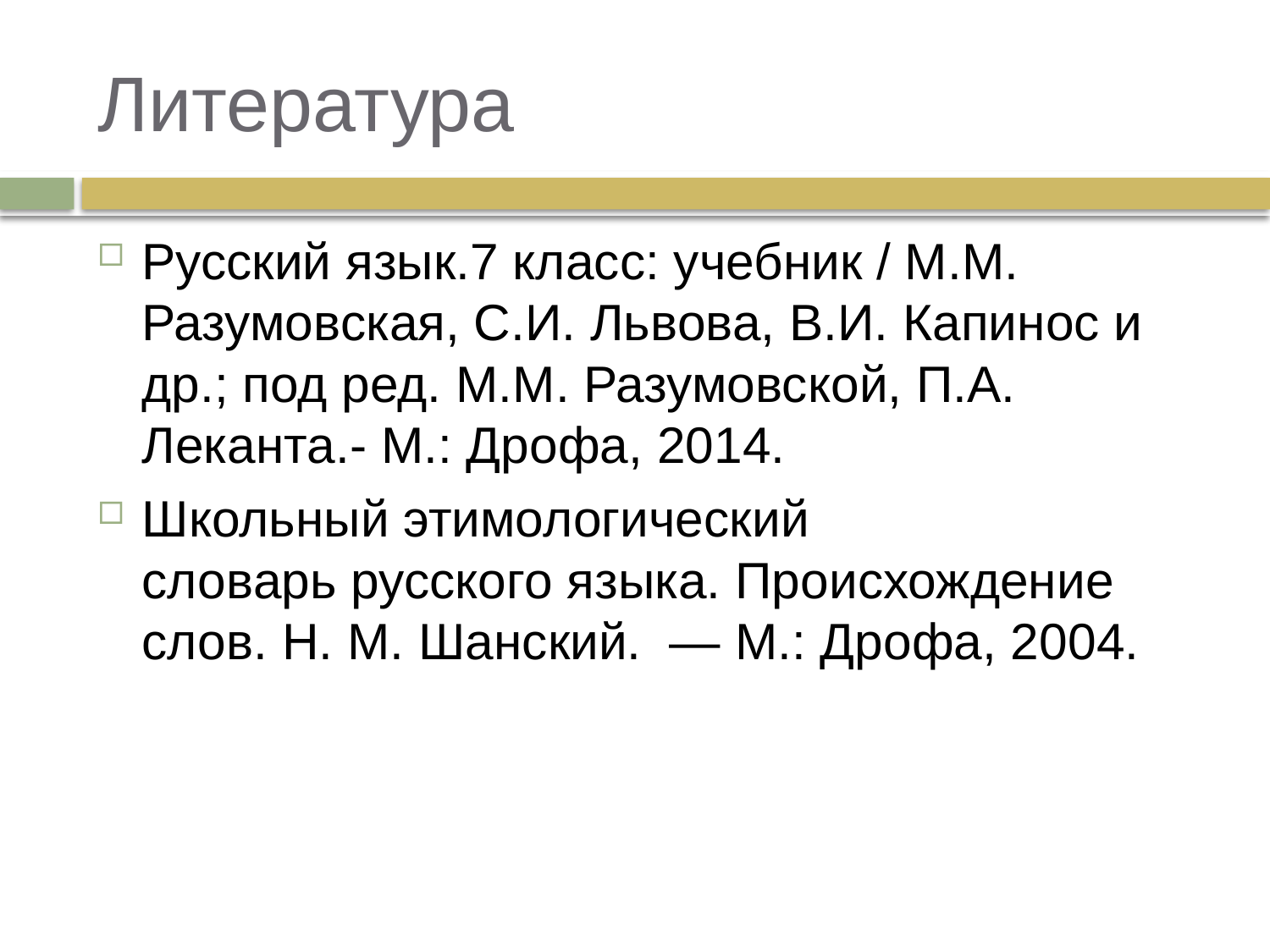

# Литература
Русский язык.7 класс: учебник / М.М. Разумовская, С.И. Львова, В.И. Капинос и др.; под ред. М.М. Разумовской, П.А. Леканта.- М.: Дрофа, 2014.
Школьный этимологический словарь русского языка. Происхождение слов. Н. М. Шанский.  — М.: Дрофа, 2004.